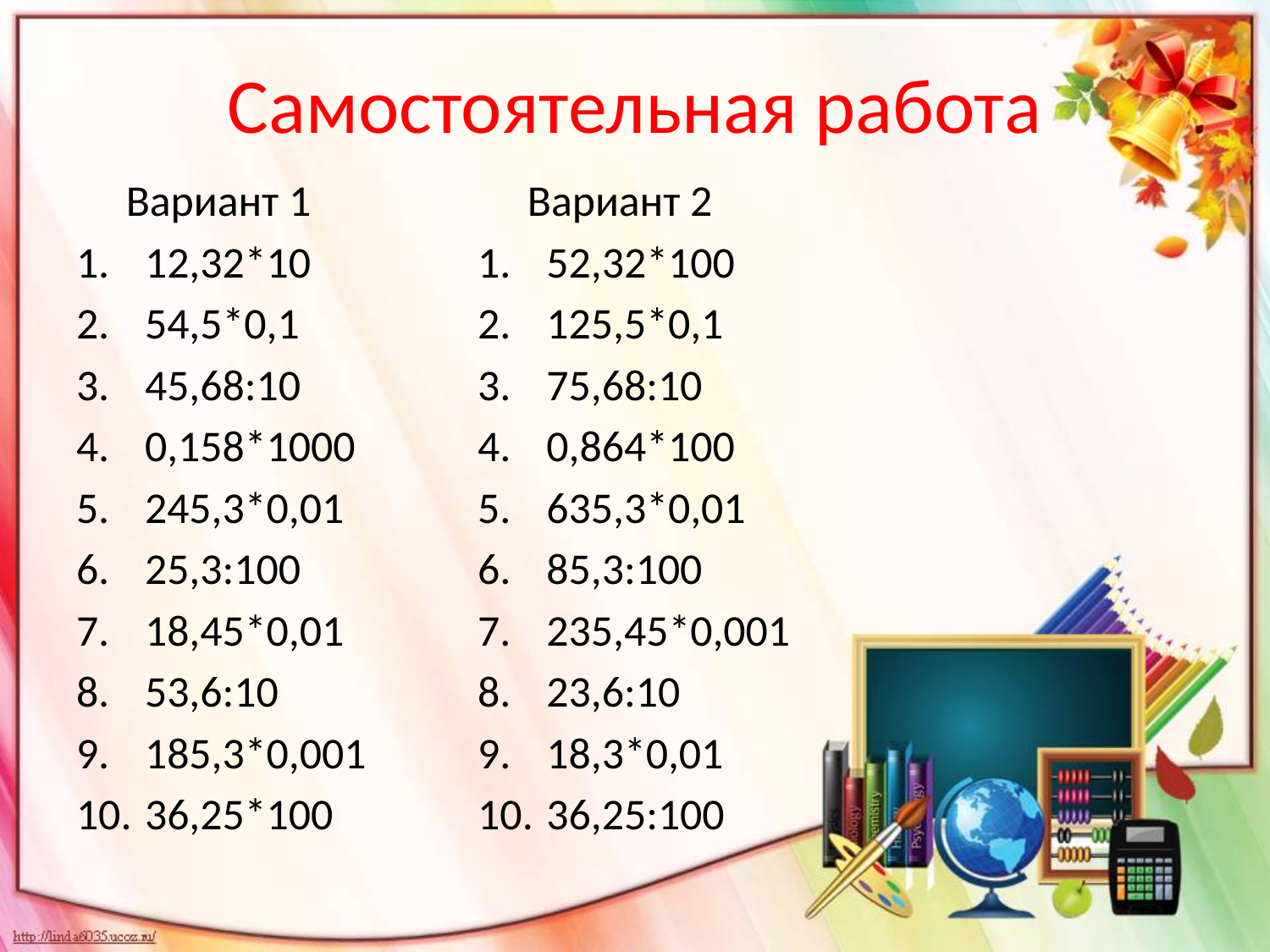

# Самостоятельная работа
     Вариант 1
12,32*10
54,5*0,1
45,68:10
0,158*1000
245,3*0,01
25,3:100
18,45*0,01
53,6:10
185,3*0,001
36,25*100

     Вариант 2
52,32*100
125,5*0,1
75,68:10
0,864*100
635,3*0,01
85,3:100
235,45*0,001
23,6:10
18,3*0,01
36,25:100